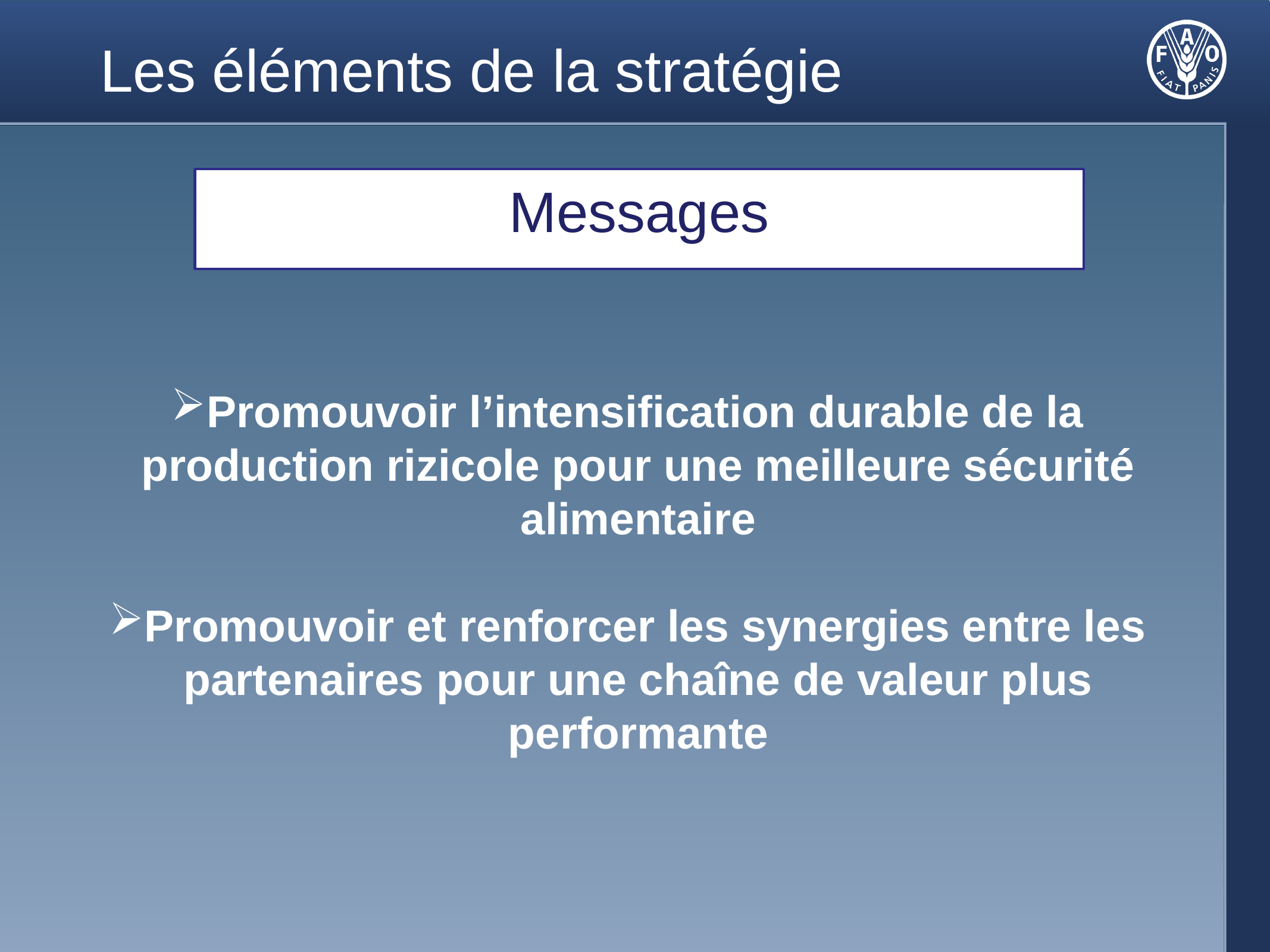

# Les éléments de la stratégie
Messages

Promouvoir l’intensification durable de la production rizicole pour une meilleure sécurité alimentaire

Promouvoir et renforcer les synergies entre les partenaires pour une chaîne de valeur plus performante